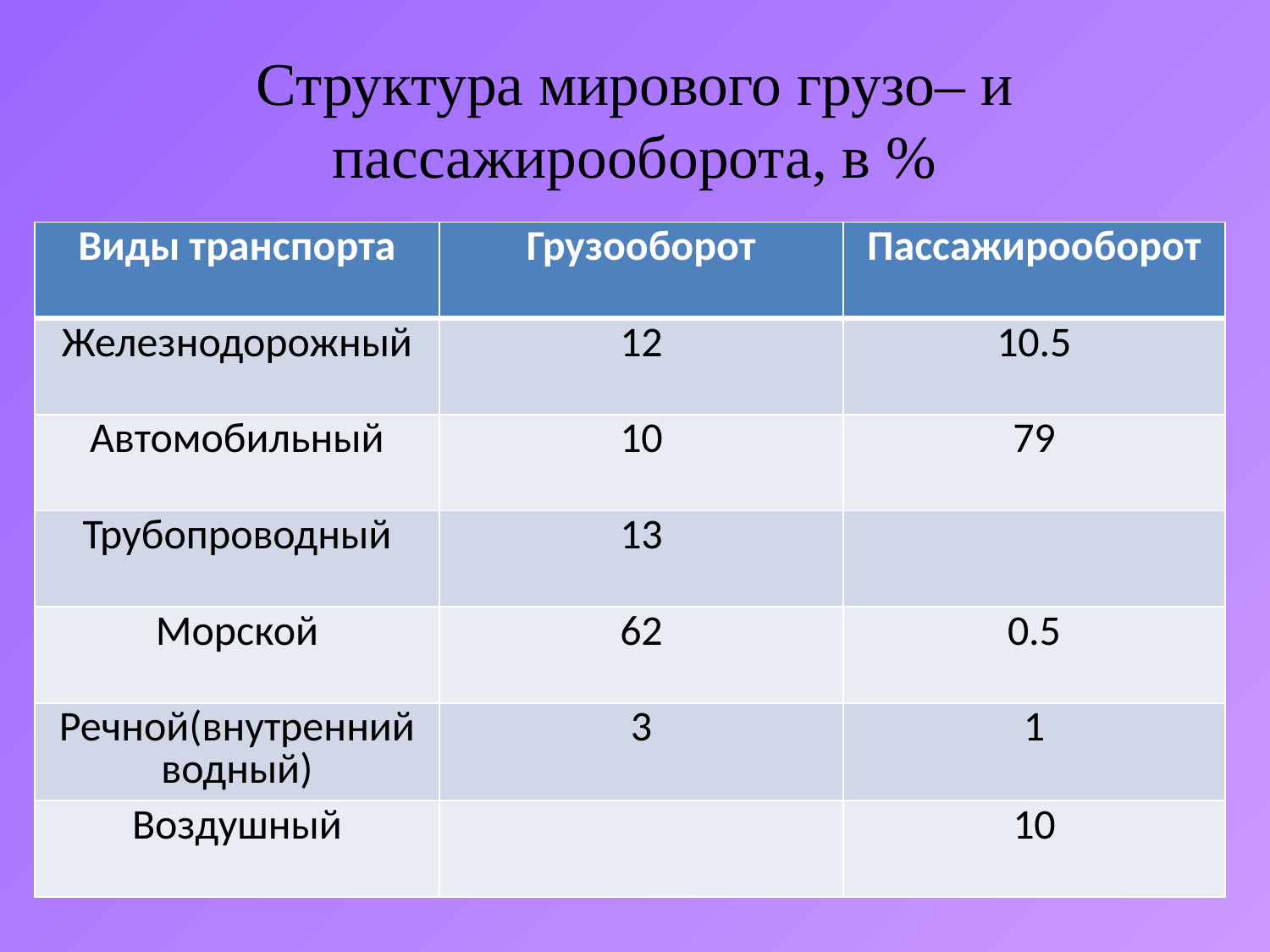

# Структура мирового грузо– и пассажирооборота, в %
| Виды транспорта | Грузооборот | Пассажирооборот |
| --- | --- | --- |
| Железнодорожный | 12 | 10.5 |
| Автомобильный | 10 | 79 |
| Трубопроводный | 13 |  |
| Морской | 62 | 0.5 |
| Речной(внутренний водный) | 3 | 1 |
| Воздушный |  | 10 |